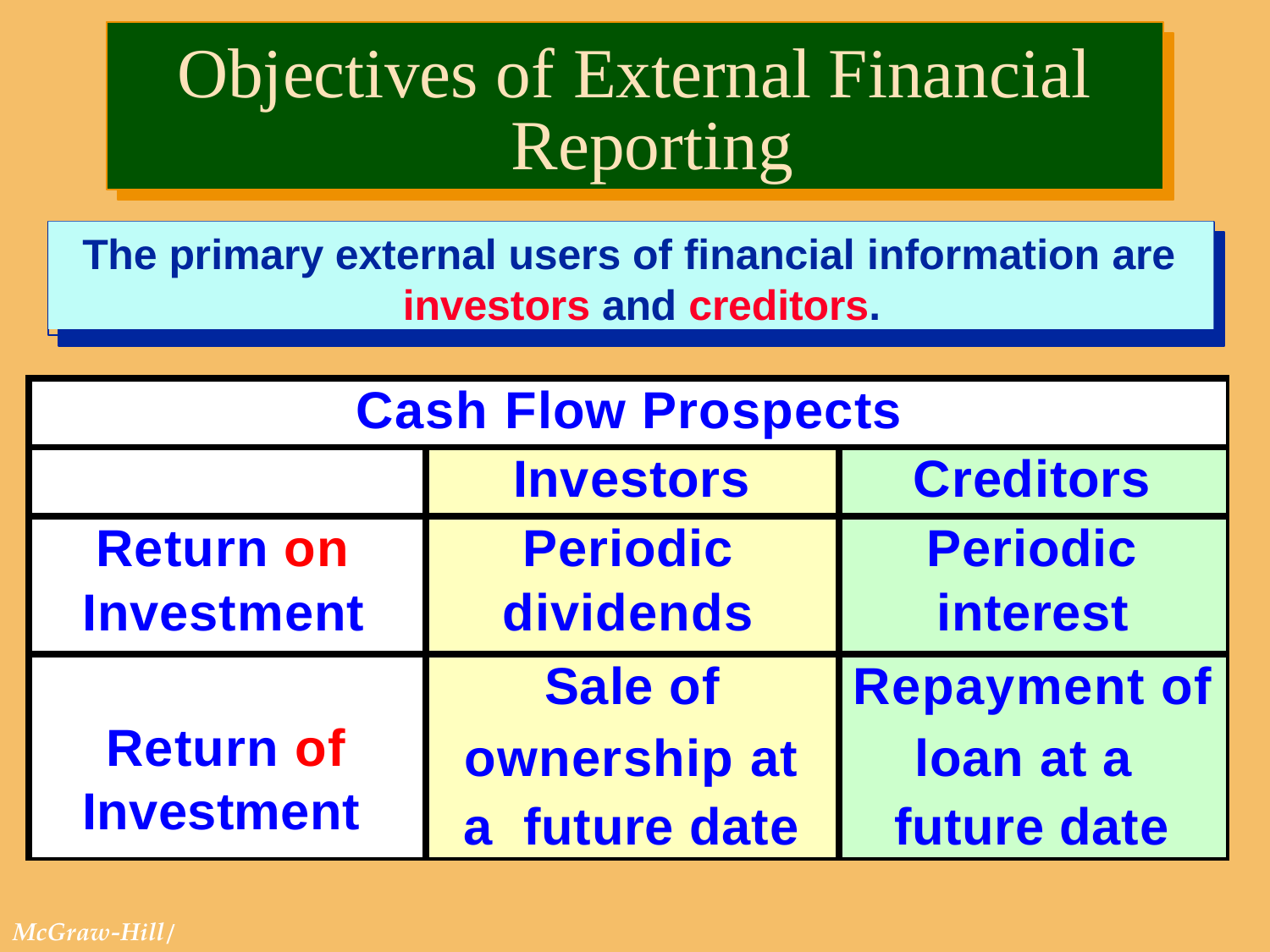

# Objectives of External Financial  Reporting

The primary external users of financial information are  investors and creditors.
| Cash Flow Prospects |  |  |
| --- | --- | --- |
|  | Investors | Creditors |
| Return on Investment | Periodic dividends | Periodic interest |
| Return of Investment | Sale of ownership at a future date | Repayment of loan at a future date |
McGraw-Hill/Irwin